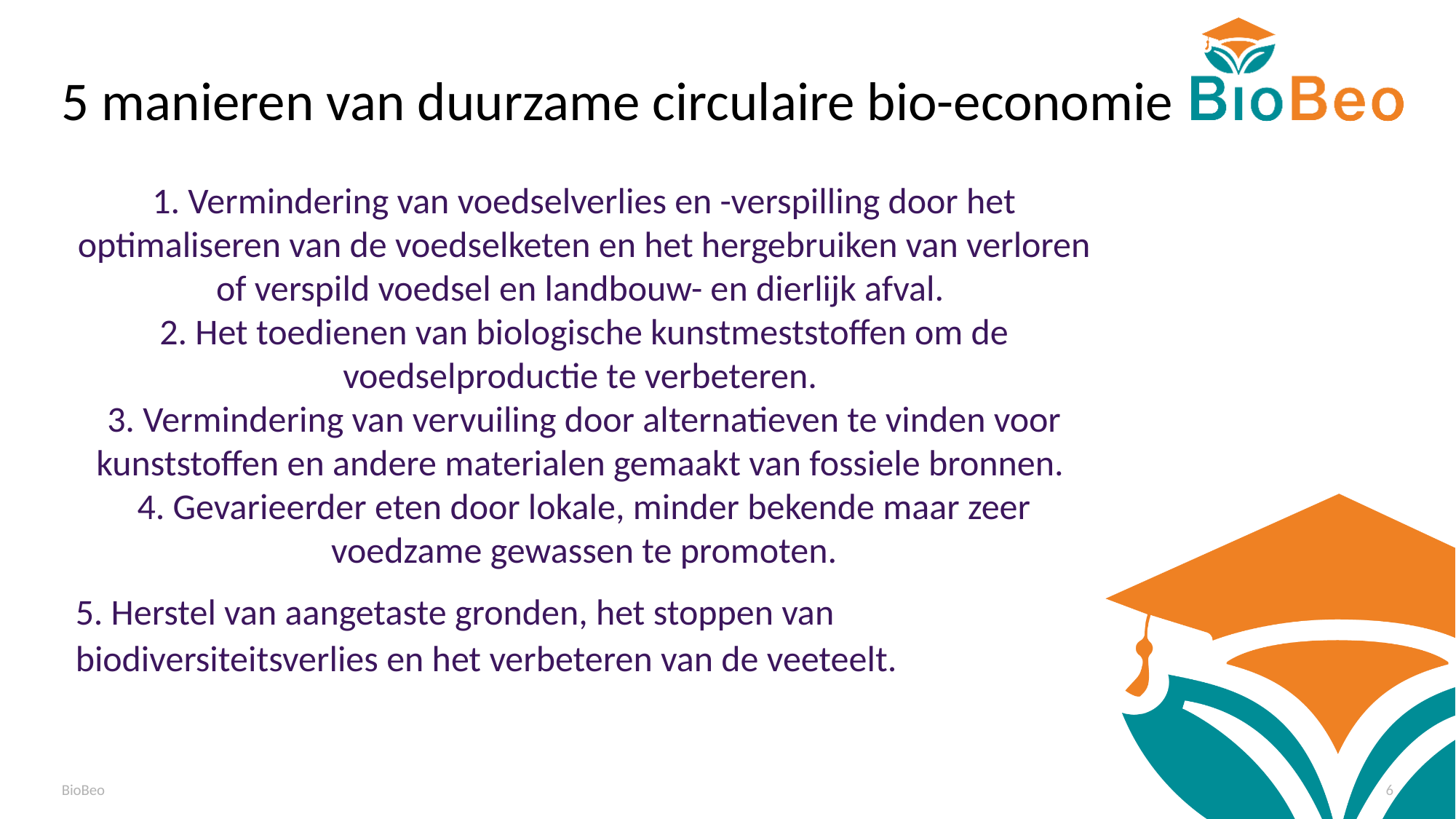

# 5 manieren van duurzame circulaire bio-economie
1. Vermindering van voedselverlies en -verspilling door het optimaliseren van de voedselketen en het hergebruiken van verloren of verspild voedsel en landbouw- en dierlijk afval.
2. Het toedienen van biologische kunstmeststoffen om de voedselproductie te verbeteren.
3. Vermindering van vervuiling door alternatieven te vinden voor kunststoffen en andere materialen gemaakt van fossiele bronnen.
4. Gevarieerder eten door lokale, minder bekende maar zeer voedzame gewassen te promoten.
5. Herstel van aangetaste gronden, het stoppen van biodiversiteitsverlies en het verbeteren van de veeteelt.
BioBeo
6